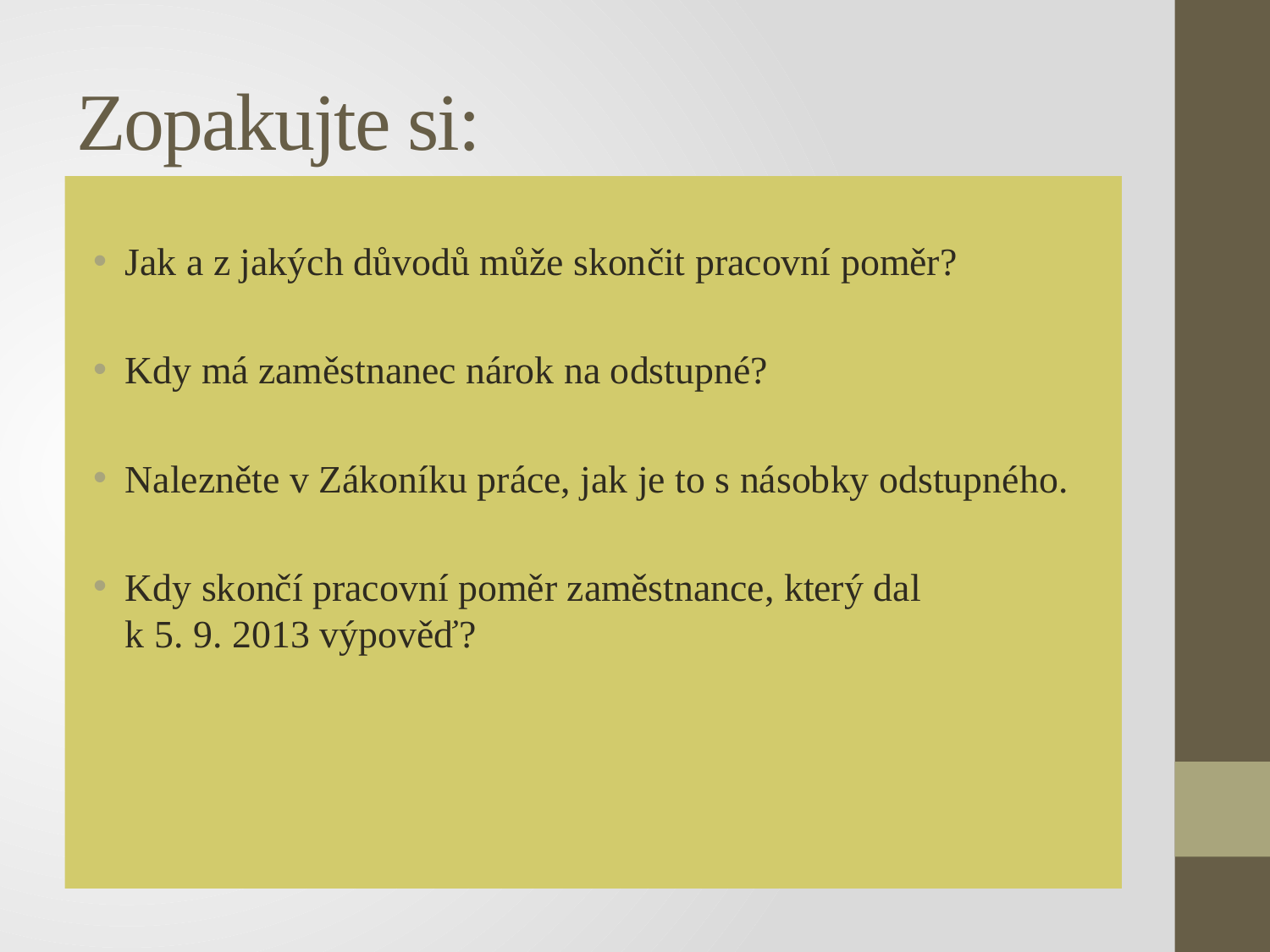

# Zopakujte si:

Jak a z jakých důvodů může skončit pracovní poměr?

Kdy má zaměstnanec nárok na odstupné?

Nalezněte v Zákoníku práce, jak je to s násobky odstupného.

Kdy skončí pracovní poměr zaměstnance, který dal
k 5. 9. 2013 výpověď?